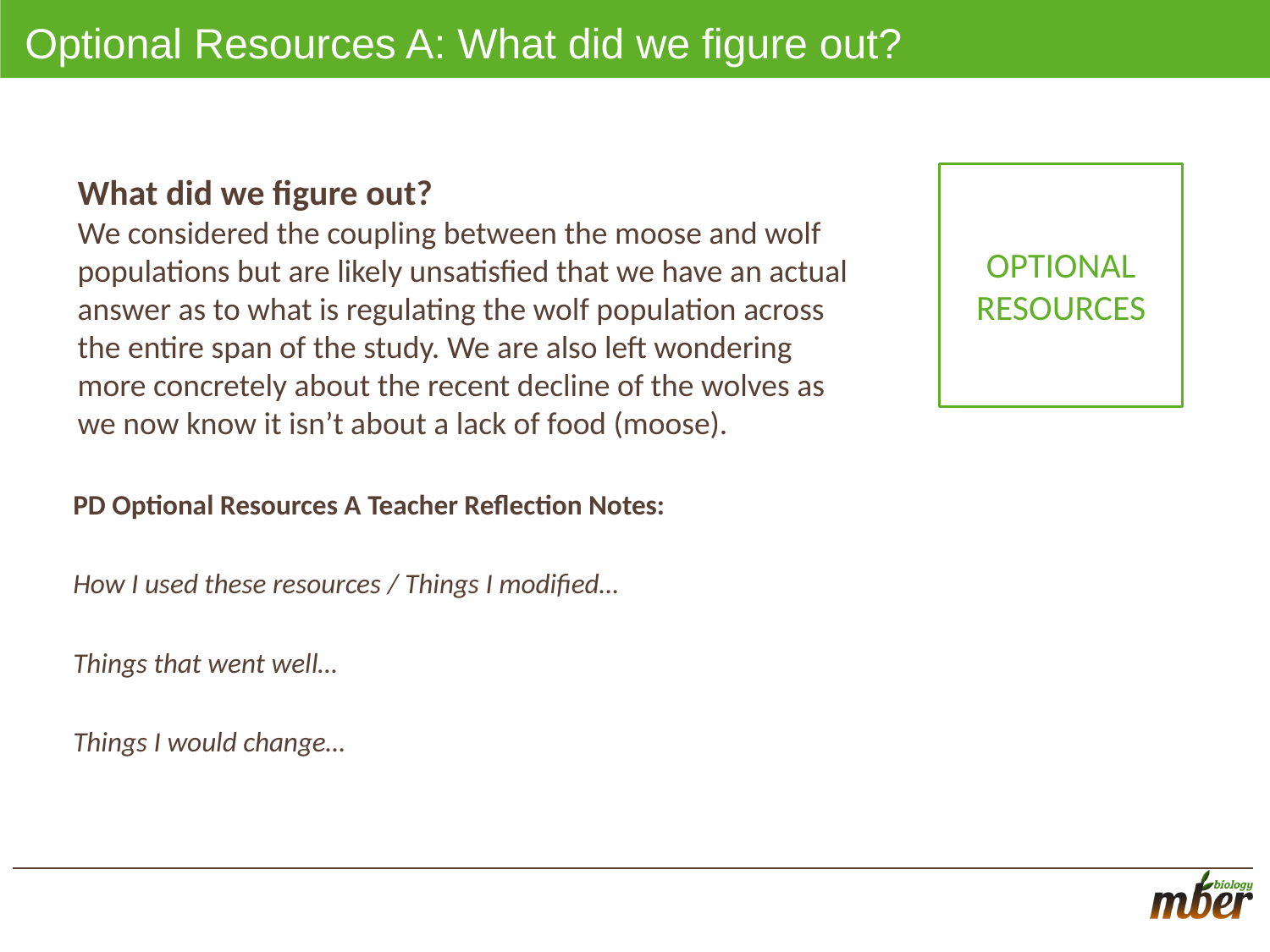

# Optional Resources A: What did we figure out?
What did we figure out?
We considered the coupling between the moose and wolf populations but are likely unsatisfied that we have an actual answer as to what is regulating the wolf population across the entire span of the study. We are also left wondering more concretely about the recent decline of the wolves as we now know it isn’t about a lack of food (moose).

OPTIONAL RESOURCES
PD Optional Resources A Teacher Reflection Notes:

How I used these resources / Things I modified…

Things that went well…

Things I would change…